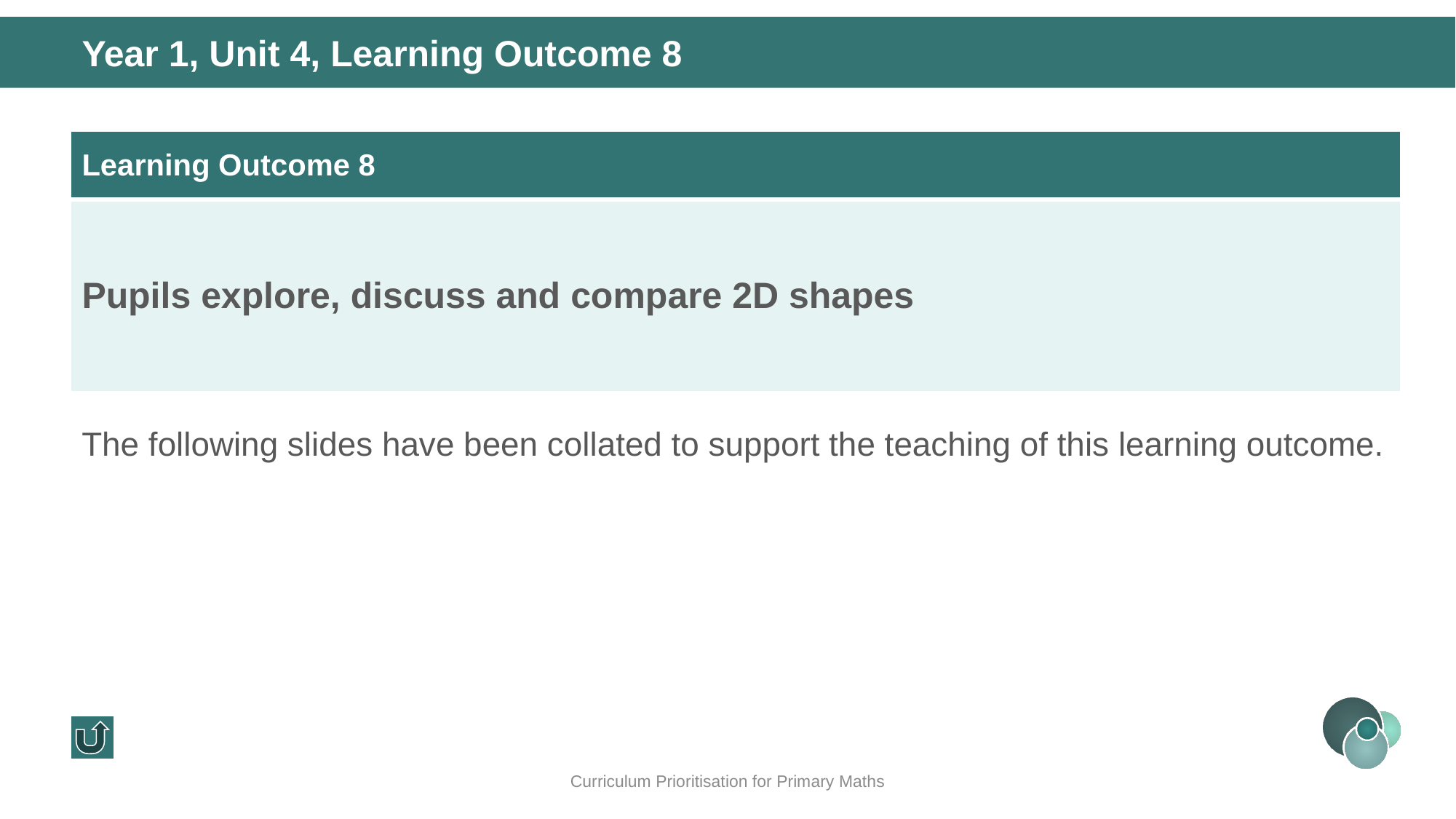

Year 1, Unit 4, Learning Outcome 8
| Learning Outcome 8 |
| --- |
| Pupils explore, discuss and compare 2D shapes |
The following slides have been collated to support the teaching of this learning outcome.

Curriculum Prioritisation for Primary Maths